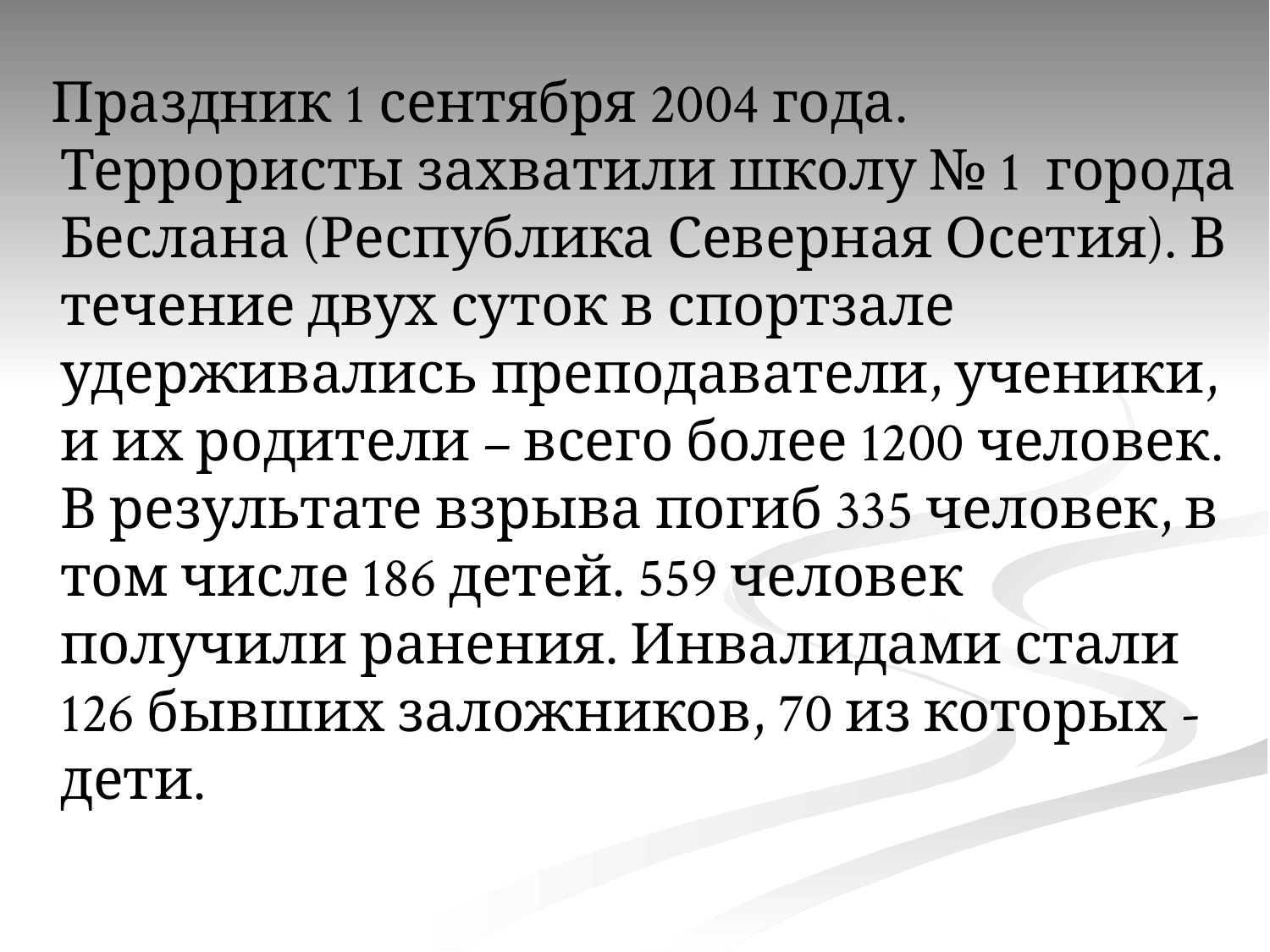

#
   Праздник 1 сентября 2004 года. Террористы захватили школу № 1  города  Беслана (Республика Северная Осетия). В течение двух суток в спортзале удерживались преподаватели, ученики, и их родители – всего более 1200 человек. В результате взрыва погиб 335 человек, в том числе 186 детей. 559 человек получили ранения. Инвалидами стали 126 бывших заложников, 70 из которых - дети.